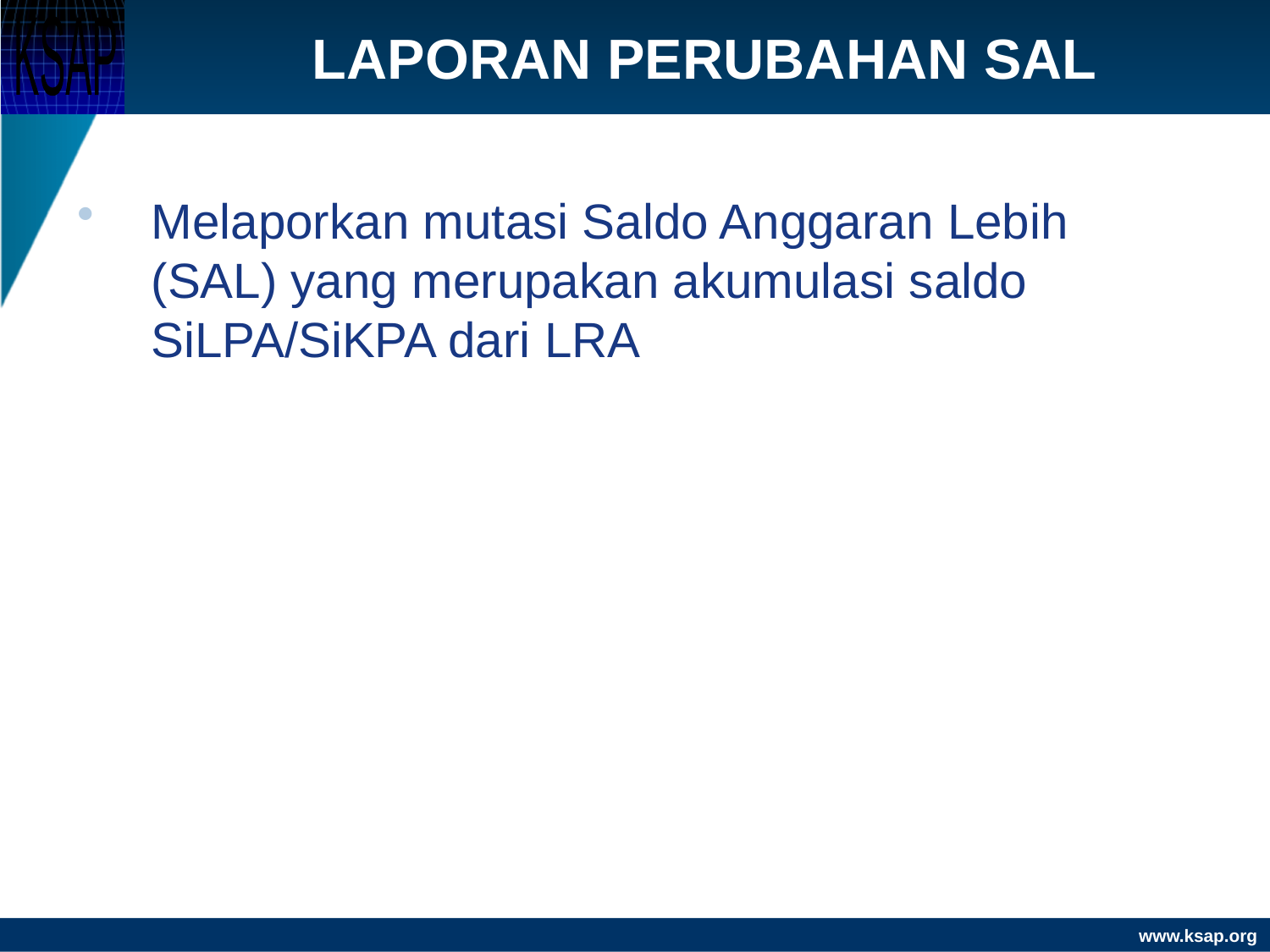

# LAPORAN PERUBAHAN SAL
Melaporkan mutasi Saldo Anggaran Lebih (SAL) yang merupakan akumulasi saldo SiLPA/SiKPA dari LRA

Page 13
www.ksap.org
13/12/2010